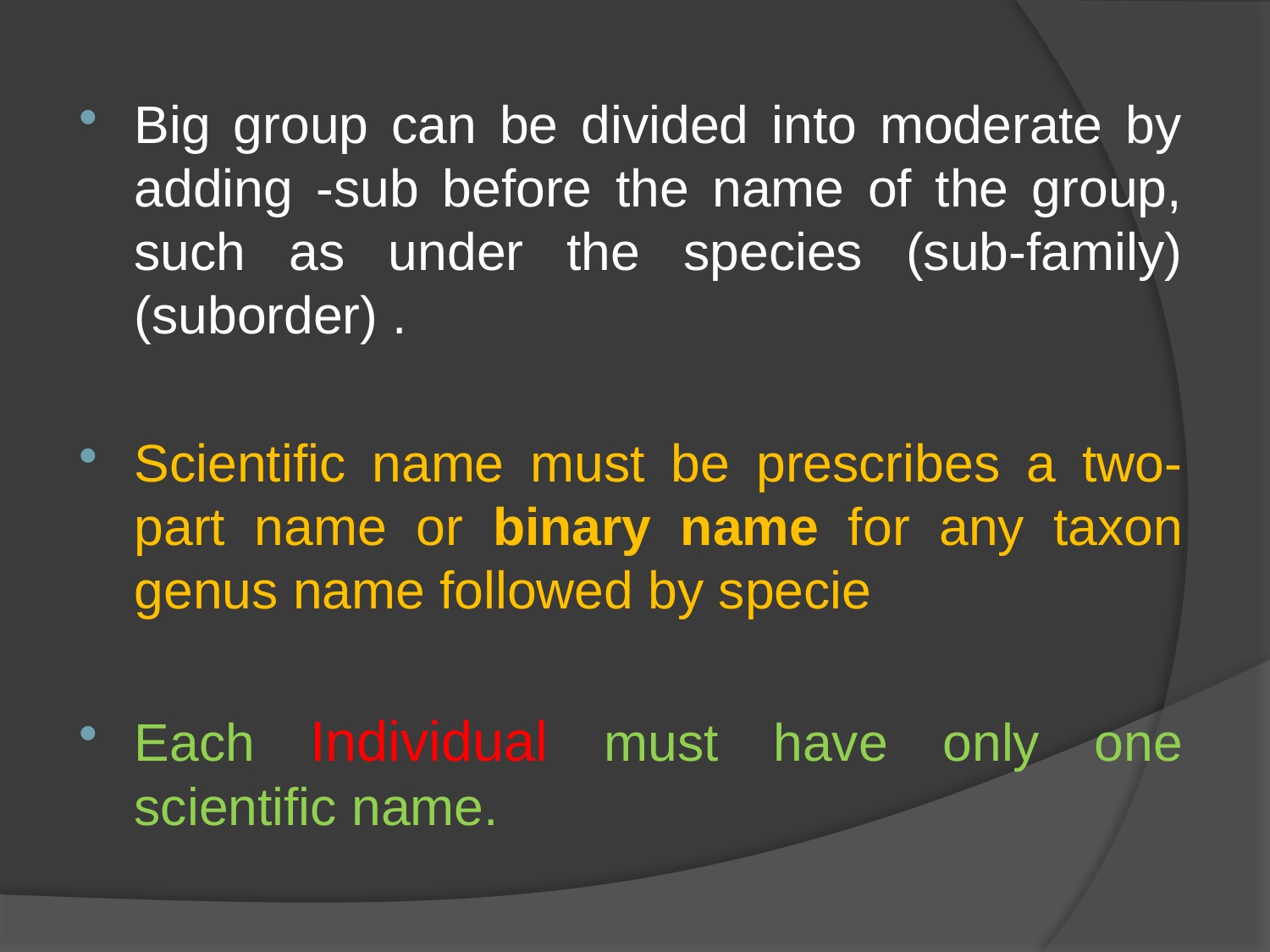

Big group can be divided into moderate by adding -sub before the name of the group, such as under the species (sub-family) (suborder) .

Scientific name must be prescribes a two-part name or binary name for any taxon genus name followed by specie

Each Individual must have only one scientific name.